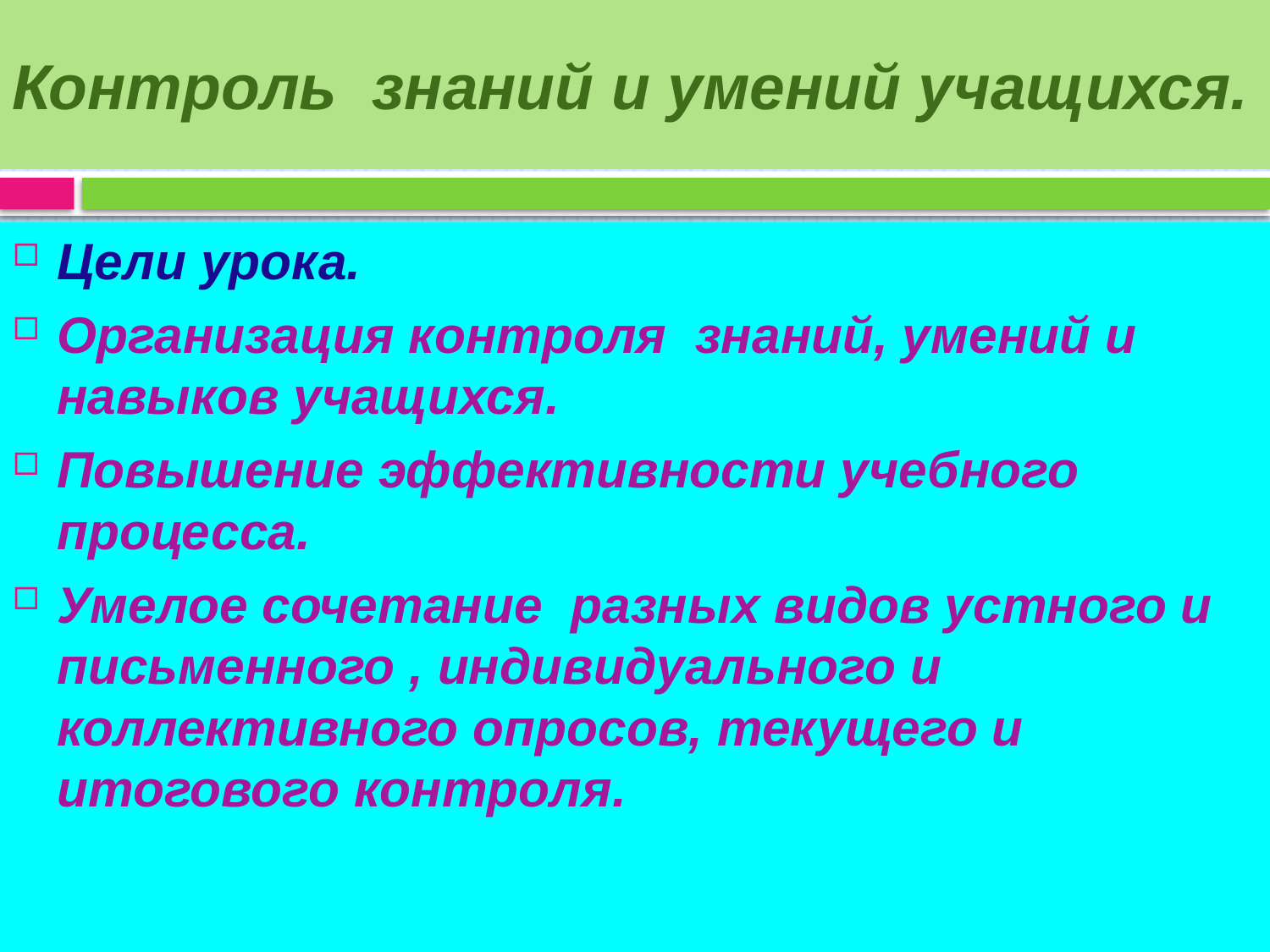

# Контроль  знаний и умений учащихся.
Цели урока.
Организация контроля  знаний, умений и навыков учащихся.
Повышение эффективности учебного процесса.
Умелое сочетание  разных видов устного и письменного , индивидуального и коллективного опросов, текущего и итогового контроля.